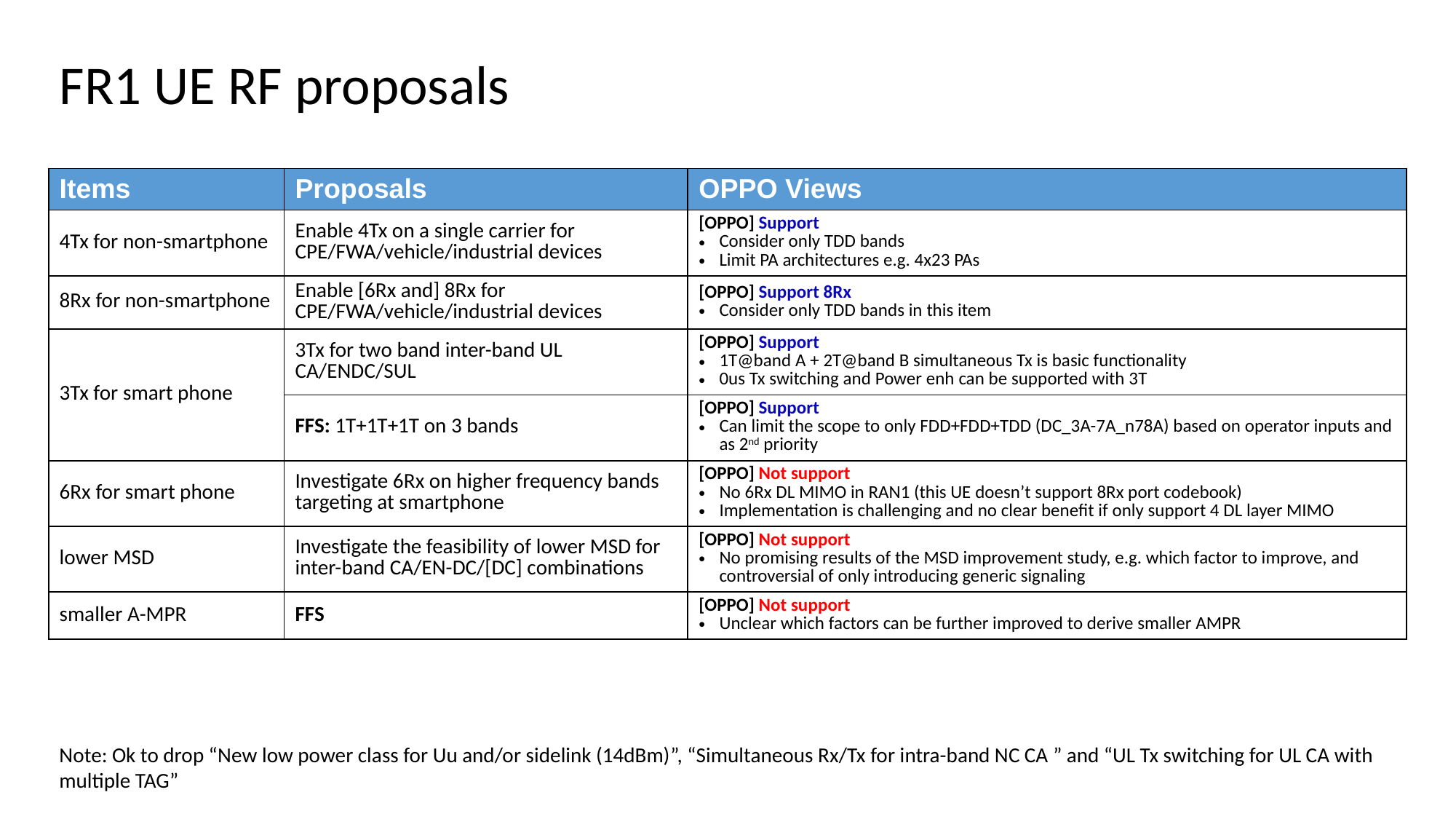

# FR1 UE RF proposals
| Items | Proposals | OPPO Views |
| --- | --- | --- |
| 4Tx for non-smartphone | Enable 4Tx on a single carrier for CPE/FWA/vehicle/industrial devices | [OPPO] Support Consider only TDD bands Limit PA architectures e.g. 4x23 PAs |
| 8Rx for non-smartphone | Enable [6Rx and] 8Rx for CPE/FWA/vehicle/industrial devices | [OPPO] Support 8Rx Consider only TDD bands in this item |
| 3Tx for smart phone | 3Tx for two band inter-band UL CA/ENDC/SUL | [OPPO] Support 1T@band A + 2T@band B simultaneous Tx is basic functionality 0us Tx switching and Power enh can be supported with 3T |
|  | FFS: 1T+1T+1T on 3 bands | [OPPO] Support Can limit the scope to only FDD+FDD+TDD (DC\_3A-7A\_n78A) based on operator inputs and as 2nd priority |
| 6Rx for smart phone | Investigate 6Rx on higher frequency bands targeting at smartphone | [OPPO] Not support No 6Rx DL MIMO in RAN1 (this UE doesn’t support 8Rx port codebook) Implementation is challenging and no clear benefit if only support 4 DL layer MIMO |
| lower MSD | Investigate the feasibility of lower MSD for inter-band CA/EN-DC/[DC] combinations | [OPPO] Not support No promising results of the MSD improvement study, e.g. which factor to improve, and controversial of only introducing generic signaling |
| smaller A-MPR | FFS | [OPPO] Not support Unclear which factors can be further improved to derive smaller AMPR |
Note: Ok to drop “New low power class for Uu and/or sidelink (14dBm)”, “Simultaneous Rx/Tx for intra-band NC CA ” and “UL Tx switching for UL CA with multiple TAG”